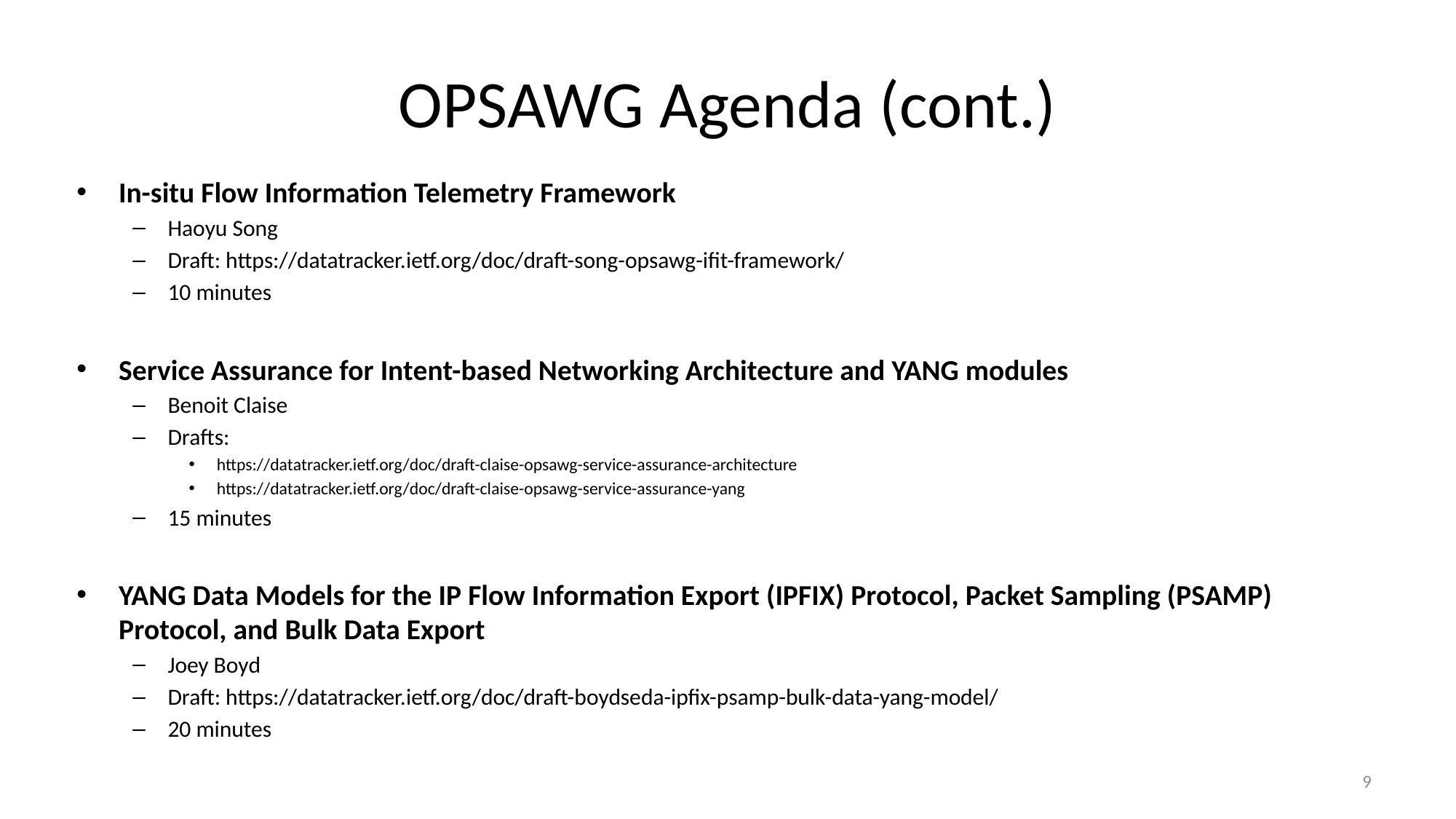

# OPSAWG Agenda (cont.)
In-situ Flow Information Telemetry Framework
Haoyu Song
Draft: https://datatracker.ietf.org/doc/draft-song-opsawg-ifit-framework/
10 minutes

Service Assurance for Intent-based Networking Architecture and YANG modules
Benoit Claise
Drafts:
https://datatracker.ietf.org/doc/draft-claise-opsawg-service-assurance-architecture
https://datatracker.ietf.org/doc/draft-claise-opsawg-service-assurance-yang
15 minutes

YANG Data Models for the IP Flow Information Export (IPFIX) Protocol, Packet Sampling (PSAMP) Protocol, and Bulk Data Export
Joey Boyd
Draft: https://datatracker.ietf.org/doc/draft-boydseda-ipfix-psamp-bulk-data-yang-model/
20 minutes
9